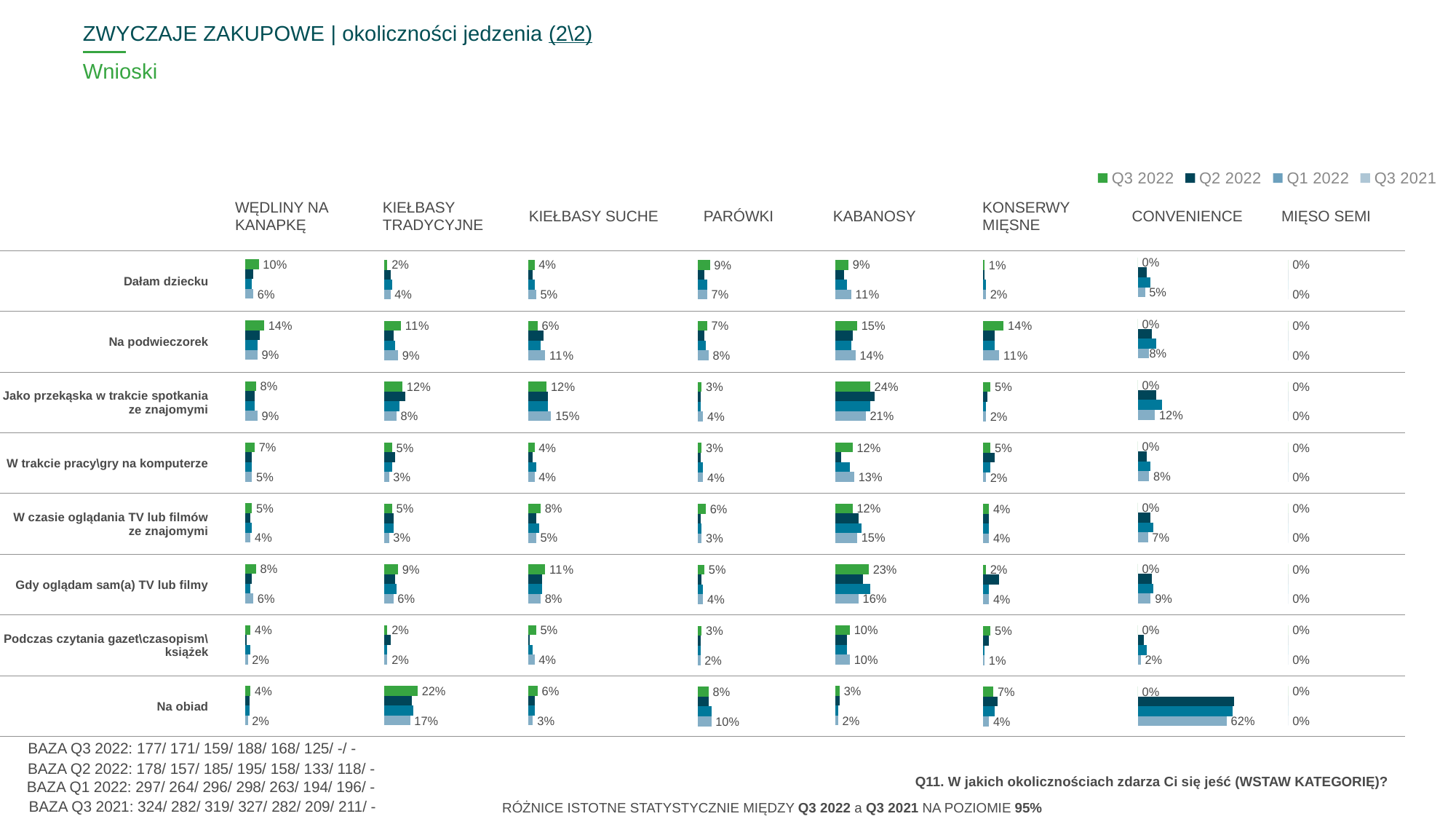

ZWYCZAJE ZAKUPOWE | okoliczności jedzenia (2\2)
# Wnioski

### Chart

| Category | Q3 2022 | Q2 2022 | Q1 2022 | Q3 2021 |
|---|---|---|---|---|
|  | None | None | None | None |
|  | None | None | None | None |
|  | None | None | None | None |
|  | None | None | None | None |
|  | None | None | None | None |
|  | None | None | None | None |
|  | None | None | None | None |
| LROW^ |  |  |  |  |  |  |  |  |
| --- | --- | --- | --- | --- | --- | --- | --- | --- |
| a B | WĘDLINY NA KANAPKĘ | KIEŁBASY TRADYCYJNE | KIEŁBASY SUCHE | PARÓWKI | KABANOSY | KONSERWY MIĘSNE | CONVENIENCE | MIĘSO SEMI |
| ^DELROW^ |  |  |  |  |  |  |  |  |
| --- | --- | --- | --- | --- | --- | --- | --- | --- |
| Dałam dziecku |  |  |  |  |  |  |  |  |
| Na podwieczorek |  |  |  |  |  |  |  |  |
| Jako przekąska w trakcie spotkania ze znajomymi |  |  |  |  |  |  |  |  |
| W trakcie pracy\gry na komputerze |  |  |  |  |  |  |  |  |
| W czasie oglądania TV lub filmów ze znajomymi |  |  |  |  |  |  |  |  |
| Gdy oglądam sam(a) TV lub filmy |  |  |  |  |  |  |  |  |
| Podczas czytania gazet\czasopism\książek |  |  |  |  |  |  |  |  |
| Na obiad |  |  |  |  |  |  |  |  |

### Chart

| Category | Q4 | Q3 | Q2 | Q1 |
|---|---|---|---|---|
| Dałam dziecku | 0.0 | 0.06 | 0.09 | 0.05 |
| Na podwieczorek | 0.0 | 0.1 | 0.13 | 0.08 |
| Jako przekąska w trakcie spotkania ze znajomymi | 0.0 | 0.13 | 0.17 | 0.12 |
| W trakcie pracy\gry na komputerze | 0.0 | 0.06 | 0.09 | 0.08 |
| W czasie oglądania TV lub filmów ze znajomymi | 0.0 | 0.09 | 0.11 | 0.07 |
| Gdy oglądam sam(a) TV lub filmy | 0.0 | 0.1 | 0.11 | 0.09 |
| Podczas czytania gazet\czasopism\książek | 0.0 | 0.04 | 0.06 | 0.02 |
| Na obiad | 0.0 | 0.67 | 0.66 | 0.62 |

### Chart

| Category | Q4 | Q3 | Q2 | Q1 |
|---|---|---|---|---|
| Dałam dziecku | 0.1 | 0.06 | 0.05 | 0.06 |
| Na podwieczorek | 0.14 | 0.11 | 0.09 | 0.09 |
| Jako przekąska w trakcie spotkania ze znajomymi | 0.08 | 0.07 | 0.07 | 0.09 |
| W trakcie pracy\gry na komputerze | 0.07 | 0.05 | 0.05 | 0.05 |
| W czasie oglądania TV lub filmów ze znajomymi | 0.05 | 0.04 | 0.05 | 0.04 |
| Gdy oglądam sam(a) TV lub filmy | 0.08 | 0.05 | 0.04 | 0.06 |
| Podczas czytania gazet\czasopism\książek | 0.04 | 0.01 | 0.04 | 0.02 |
| Na obiad | 0.04 | 0.03 | 0.03 | 0.02 |

### Chart

| Category | Q4  | Q3 | Q2 | Q1 |
|---|---|---|---|---|
| Dałam dziecku | 0.04 | 0.03 | 0.04 | 0.05 |
| Na podwieczorek | 0.06 | 0.1 | 0.08 | 0.11 |
| Jako przekąska w trakcie spotkania ze znajomymi | 0.12 | 0.13 | 0.13 | 0.15 |
| W trakcie pracy\gry na komputerze | 0.04 | 0.03 | 0.05 | 0.04 |
| W czasie oglądania TV lub filmów ze znajomymi | 0.08 | 0.05 | 0.07 | 0.05 |
| Gdy oglądam sam(a) TV lub filmy | 0.11 | 0.09 | 0.09 | 0.08 |
| Podczas czytania gazet\czasopism\książek | 0.05 | 0.01 | 0.03 | 0.04 |
| Na obiad | 0.06 | 0.04 | 0.04 | 0.03 |

### Chart

| Category | Q4 | Q3 | Q2 | Q1 |
|---|---|---|---|---|
| Dałam dziecku | 0.09 | 0.05 | 0.07 | 0.07 |
| Na podwieczorek | 0.07 | 0.05 | 0.06 | 0.08 |
| Jako przekąska w trakcie spotkania ze znajomymi | 0.03 | 0.02 | 0.02 | 0.04 |
| W trakcie pracy\gry na komputerze | 0.03 | 0.02 | 0.04 | 0.04 |
| W czasie oglądania TV lub filmów ze znajomymi | 0.06 | 0.02 | 0.03 | 0.03 |
| Gdy oglądam sam(a) TV lub filmy | 0.05 | 0.03 | 0.04 | 0.04 |
| Podczas czytania gazet\czasopism\książek | 0.03 | 0.02 | 0.02 | 0.02 |
| Na obiad | 0.08 | 0.08 | 0.1 | 0.1 |

### Chart

| Category | Q4  | Q3 | Q2 | Q1 |
|---|---|---|---|---|
| Dałam dziecku | 0.09 | 0.06 | 0.08 | 0.11 |
| Na podwieczorek | 0.15 | 0.12 | 0.11 | 0.14 |
| Jako przekąska w trakcie spotkania ze znajomymi | 0.24 | 0.27 | 0.24 | 0.21 |
| W trakcie pracy\gry na komputerze | 0.12 | 0.04 | 0.1 | 0.13 |
| W czasie oglądania TV lub filmów ze znajomymi | 0.12 | 0.16 | 0.18 | 0.15 |
| Gdy oglądam sam(a) TV lub filmy | 0.23 | 0.19 | 0.24 | 0.16 |
| Podczas czytania gazet\czasopism\książek | 0.1 | 0.08 | 0.08 | 0.1 |
| Na obiad | 0.03 | 0.03 | 0.02 | 0.02 |

### Chart

| Category | Q4 | Q3 | Q2 | Q1 |
|---|---|---|---|---|
| Dałam dziecku | 0.01 | 0.01 | 0.02 | 0.02 |
| Na podwieczorek | 0.14 | 0.08 | 0.08 | 0.11 |
| Jako przekąska w trakcie spotkania ze znajomymi | 0.05 | 0.03 | 0.02 | 0.02 |
| W trakcie pracy\gry na komputerze | 0.05 | 0.08 | 0.05 | 0.02 |
| W czasie oglądania TV lub filmów ze znajomymi | 0.04 | 0.04 | 0.04 | 0.04 |
| Gdy oglądam sam(a) TV lub filmy | 0.02 | 0.11 | 0.04 | 0.04 |
| Podczas czytania gazet\czasopism\książek | 0.05 | 0.04 | 0.01 | 0.01 |
| Na obiad | 0.07 | 0.1 | 0.08 | 0.04 |

### Chart

| Category | Q4 | Q3 | Q2 | Q1 |
|---|---|---|---|---|
| Dałam dziecku | 0.0 | 0.0 | 0.0 | 0.0 |
| Na podwieczorek | 0.0 | 0.0 | 0.0 | 0.0 |
| Jako przekąska w trakcie spotkania ze znajomymi | 0.0 | 0.0 | 0.0 | 0.0 |
| W trakcie pracy\gry na komputerze | 0.0 | 0.0 | 0.0 | 0.0 |
| W czasie oglądania TV lub filmów ze znajomymi | 0.0 | 0.0 | 0.0 | 0.0 |
| Gdy oglądam sam(a) TV lub filmy | 0.0 | 0.0 | 0.0 | 0.0 |
| Podczas czytania gazet\czasopism\książek | 0.0 | 0.0 | 0.0 | 0.0 |
| Na obiad | 0.0 | 0.0 | 0.0 | 0.0 |

### Chart

| Category | Q4 | Q3 | Q2 | Q1 |
|---|---|---|---|---|
| Dałam dziecku | 0.02 | 0.04 | 0.05 | 0.04 |
| Na podwieczorek | 0.11 | 0.06 | 0.07 | 0.09 |
| Jako przekąska w trakcie spotkania ze znajomymi | 0.12 | 0.14 | 0.1 | 0.08 |
| W trakcie pracy\gry na komputerze | 0.05 | 0.07 | 0.05 | 0.03 |
| W czasie oglądania TV lub filmów ze znajomymi | 0.05 | 0.06 | 0.06 | 0.03 |
| Gdy oglądam sam(a) TV lub filmy | 0.09 | 0.07 | 0.08 | 0.06 |
| Podczas czytania gazet\czasopism\książek | 0.02 | 0.04 | 0.02 | 0.02 |
| Na obiad | 0.22 | 0.18 | 0.19 | 0.17 |
BAZA Q3 2022: 177/ 171/ 159/ 188/ 168/ 125/ -/ -
BAZA Q2 2022: 178/ 157/ 185/ 195/ 158/ 133/ 118/ -
Q11. W jakich okolicznościach zdarza Ci się jeść (WSTAW KATEGORIĘ)?
BAZA Q1 2022: 297/ 264/ 296/ 298/ 263/ 194/ 196/ -
BAZA Q3 2021: 324/ 282/ 319/ 327/ 282/ 209/ 211/ -
RÓŻNICE ISTOTNE STATYSTYCZNIE MIĘDZY Q3 2022 a Q3 2021 NA POZIOMIE 95%